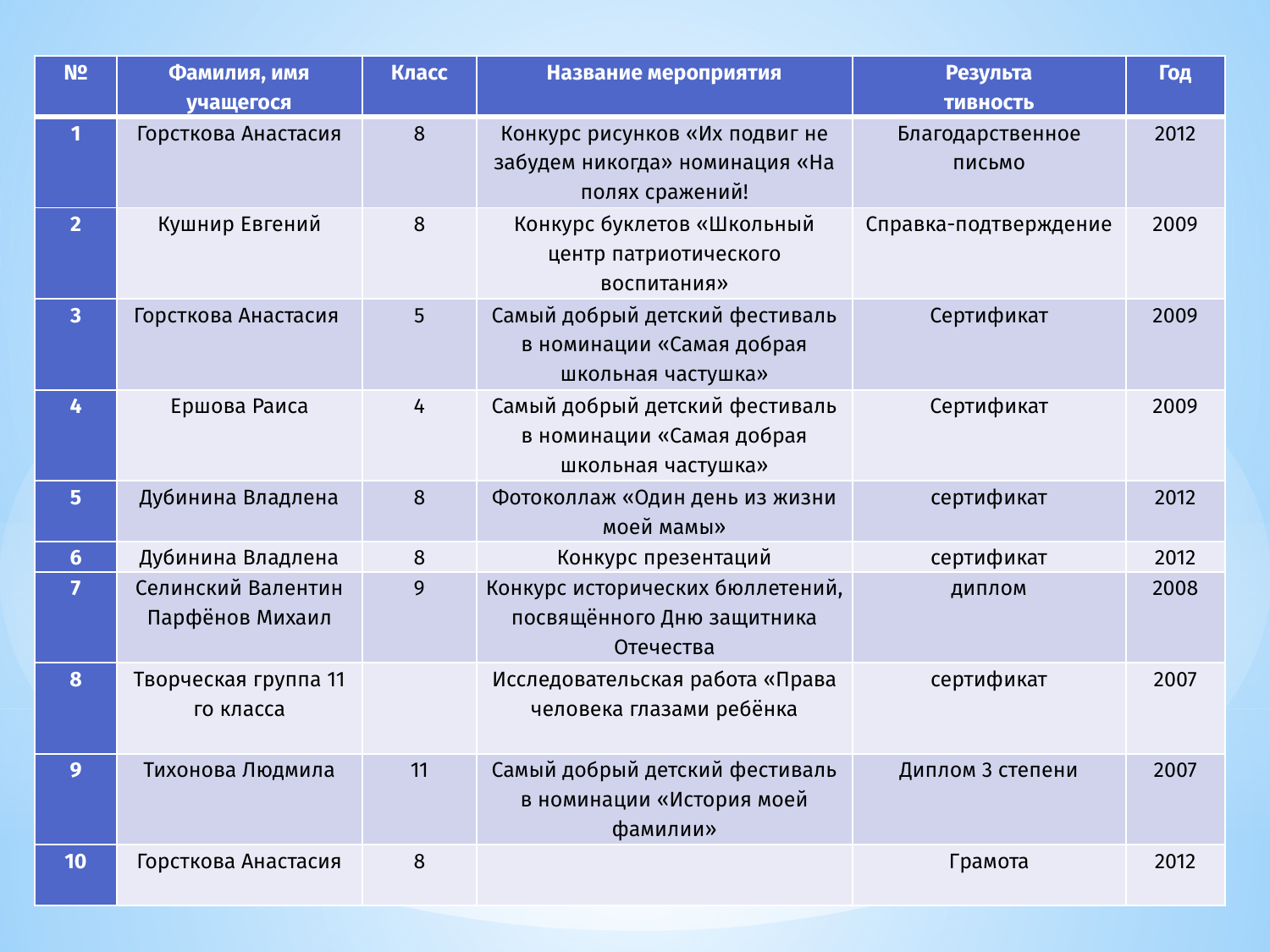

| № | Фамилия, имя учащегося | Класс | Название мероприятия | Результа тивность | Год |
| --- | --- | --- | --- | --- | --- |
| 1 | Горсткова Анастасия | 8 | Конкурс рисунков «Их подвиг не забудем никогда» номинация «На полях сражений! | Благодарственное письмо | 2012 |
| 2 | Кушнир Евгений | 8 | Конкурс буклетов «Школьный центр патриотического воспитания» | Справка-подтверждение | 2009 |
| 3 | Горсткова Анастасия | 5 | Самый добрый детский фестиваль в номинации «Самая добрая школьная частушка» | Сертификат | 2009 |
| 4 | Ершова Раиса | 4 | Самый добрый детский фестиваль в номинации «Самая добрая школьная частушка» | Сертификат | 2009 |
| 5 | Дубинина Владлена | 8 | Фотоколлаж «Один день из жизни моей мамы» | сертификат | 2012 |
| 6 | Дубинина Владлена | 8 | Конкурс презентаций | сертификат | 2012 |
| 7 | Селинский Валентин Парфёнов Михаил | 9 | Конкурс исторических бюллетений, посвящённого Дню защитника Отечества | диплом | 2008 |
| 8 | Творческая группа 11 го класса |  | Исследовательская работа «Права человека глазами ребёнка | сертификат | 2007 |
| 9 | Тихонова Людмила | 11 | Самый добрый детский фестиваль в номинации «История моей фамилии» | Диплом 3 степени | 2007 |
| 10 | Горсткова Анастасия | 8 |  | Грамота | 2012 |